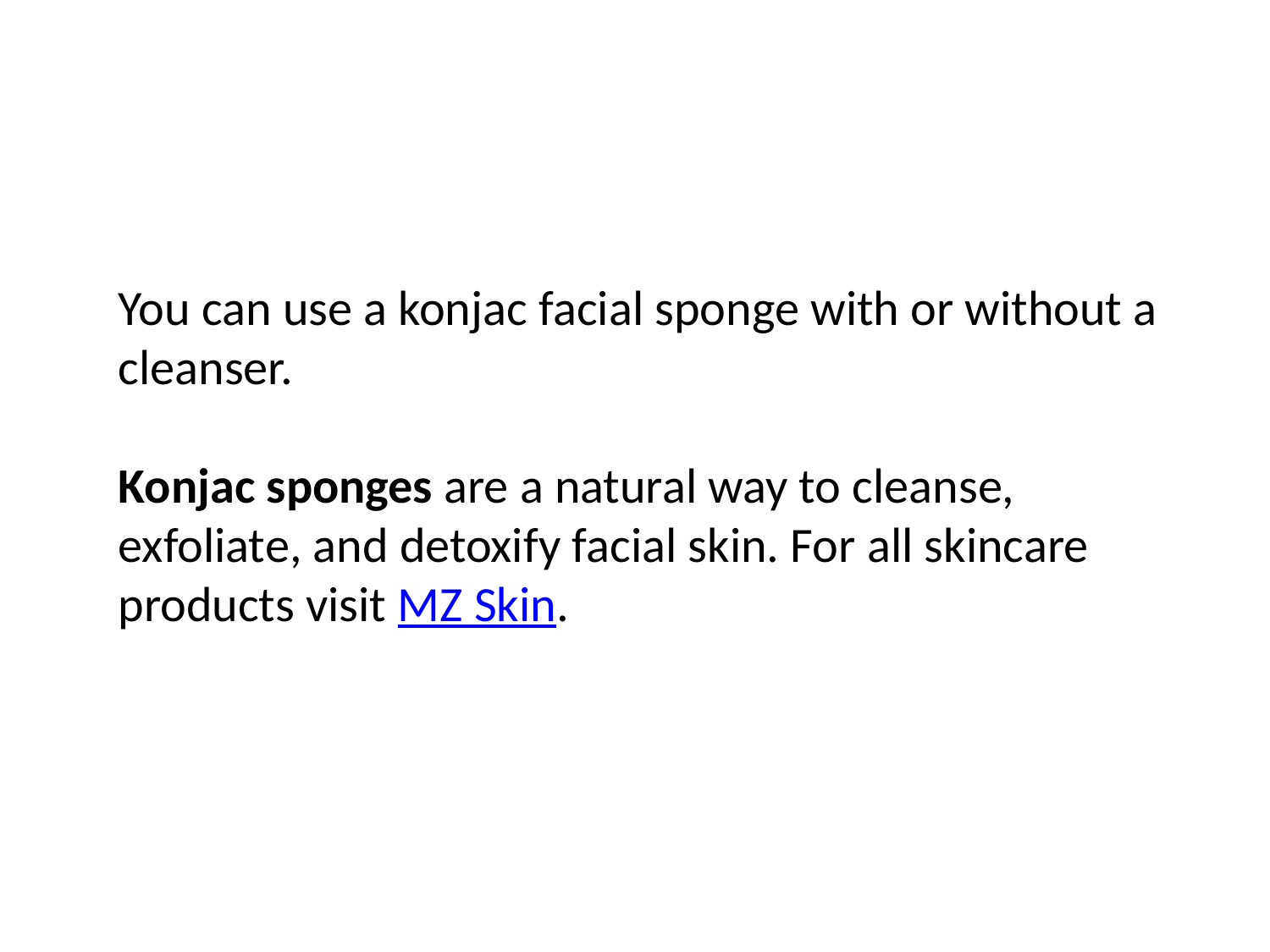

You can use a konjac facial sponge with or without a cleanser.

Konjac sponges are a natural way to cleanse, exfoliate, and detoxify facial skin. For all skincare products visit MZ Skin.